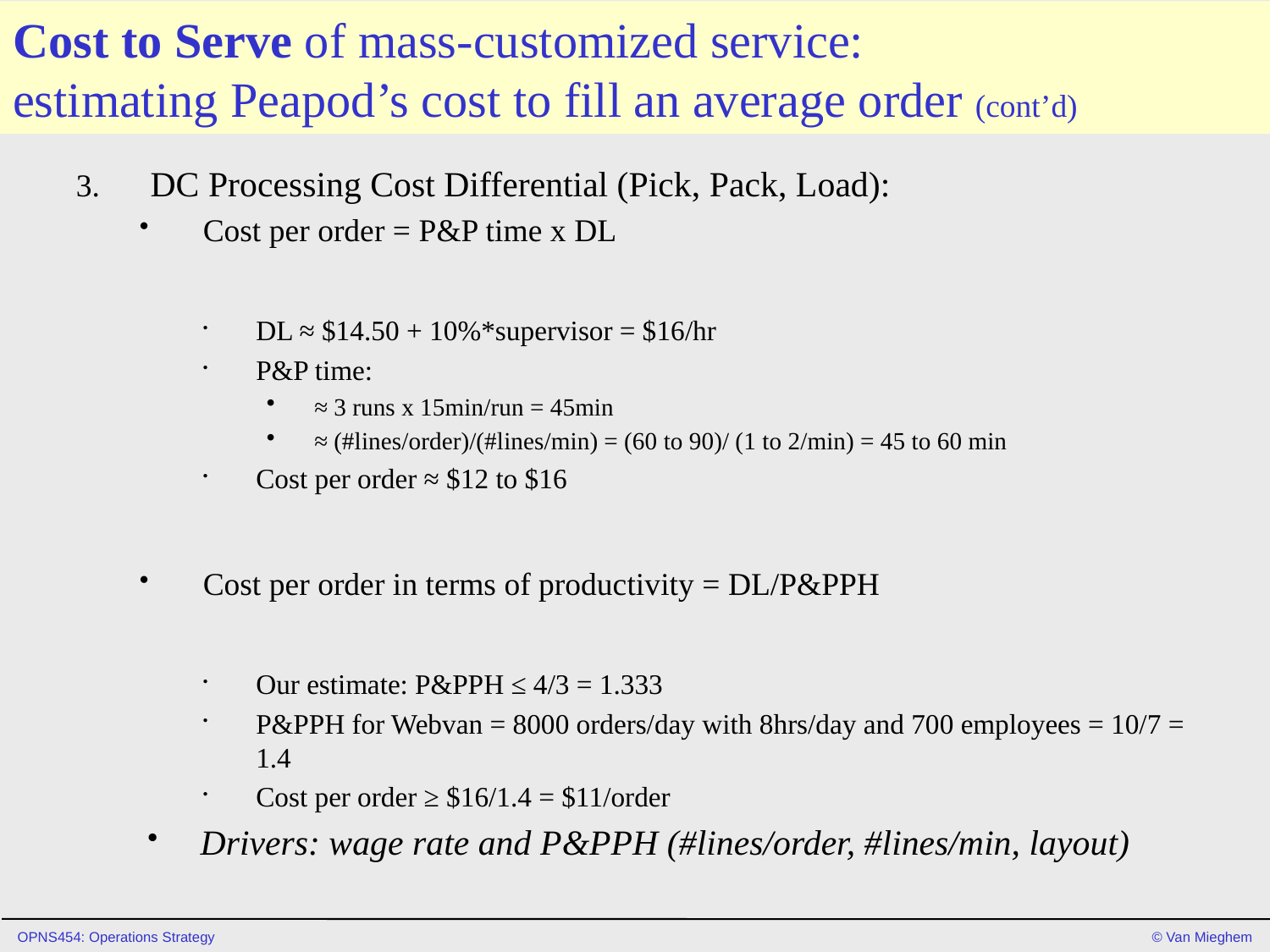

# Cost to Serve of mass-customized service: estimating Peapod’s cost to fill an average order (cont’d)
DC Processing Cost Differential (Pick, Pack, Load):
Cost per order = P&P time x DL

DL ≈ $14.50 + 10%*supervisor = $16/hr
P&P time:
≈ 3 runs x 15min/run = 45min
≈ (#lines/order)/(#lines/min) = (60 to 90)/ (1 to 2/min) = 45 to 60 min
Cost per order ≈ $12 to $16

Cost per order in terms of productivity = DL/P&PPH

Our estimate: P&PPH ≤ 4/3 = 1.333
P&PPH for Webvan = 8000 orders/day with 8hrs/day and 700 employees = 10/7 = 1.4
Cost per order ≥ $16/1.4 = $11/order
Drivers: wage rate and P&PPH (#lines/order, #lines/min, layout)